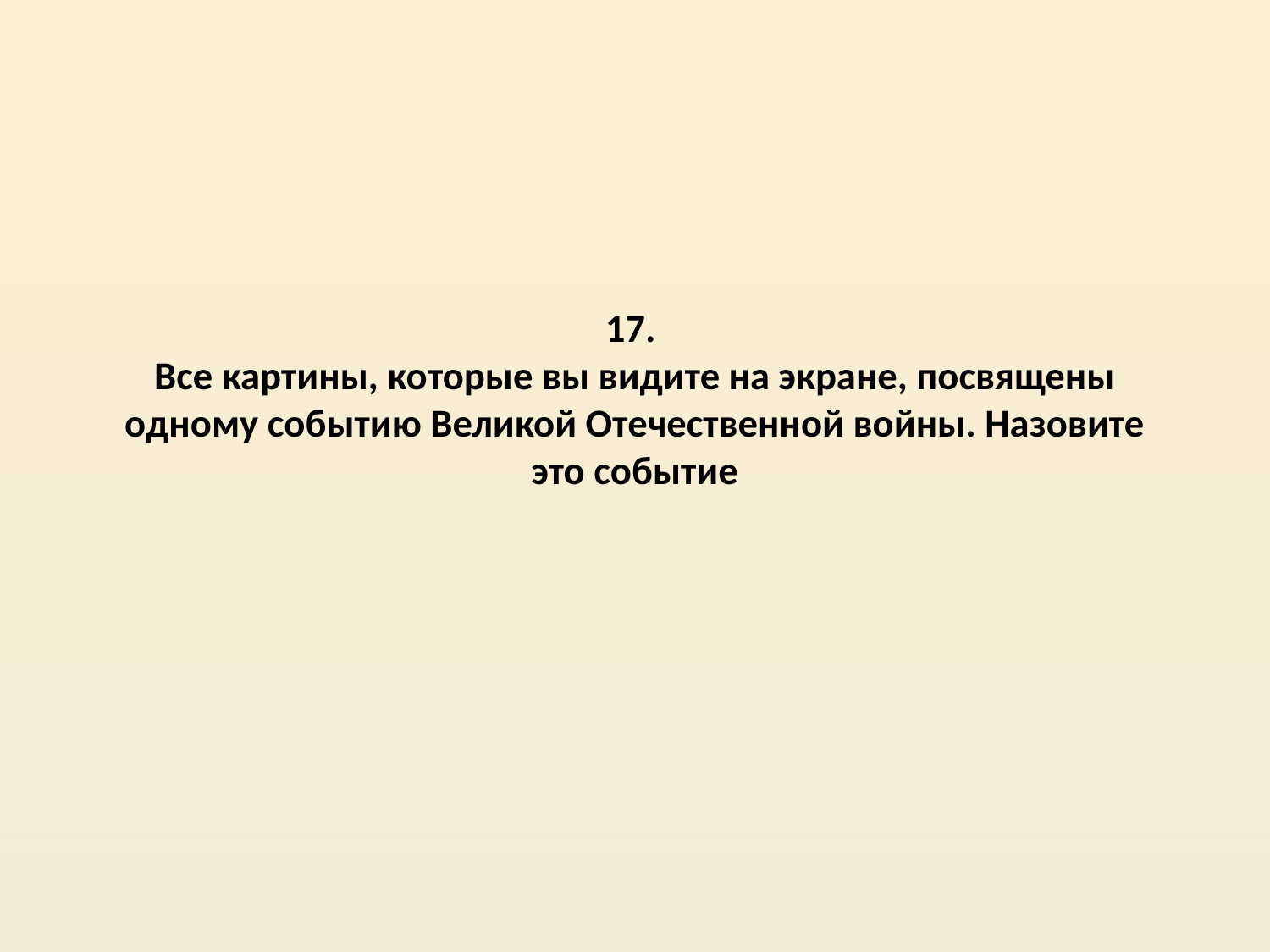

# 17. Все картины, которые вы видите на экране, посвящены одному событию Великой Отечественной войны. Назовите это событие